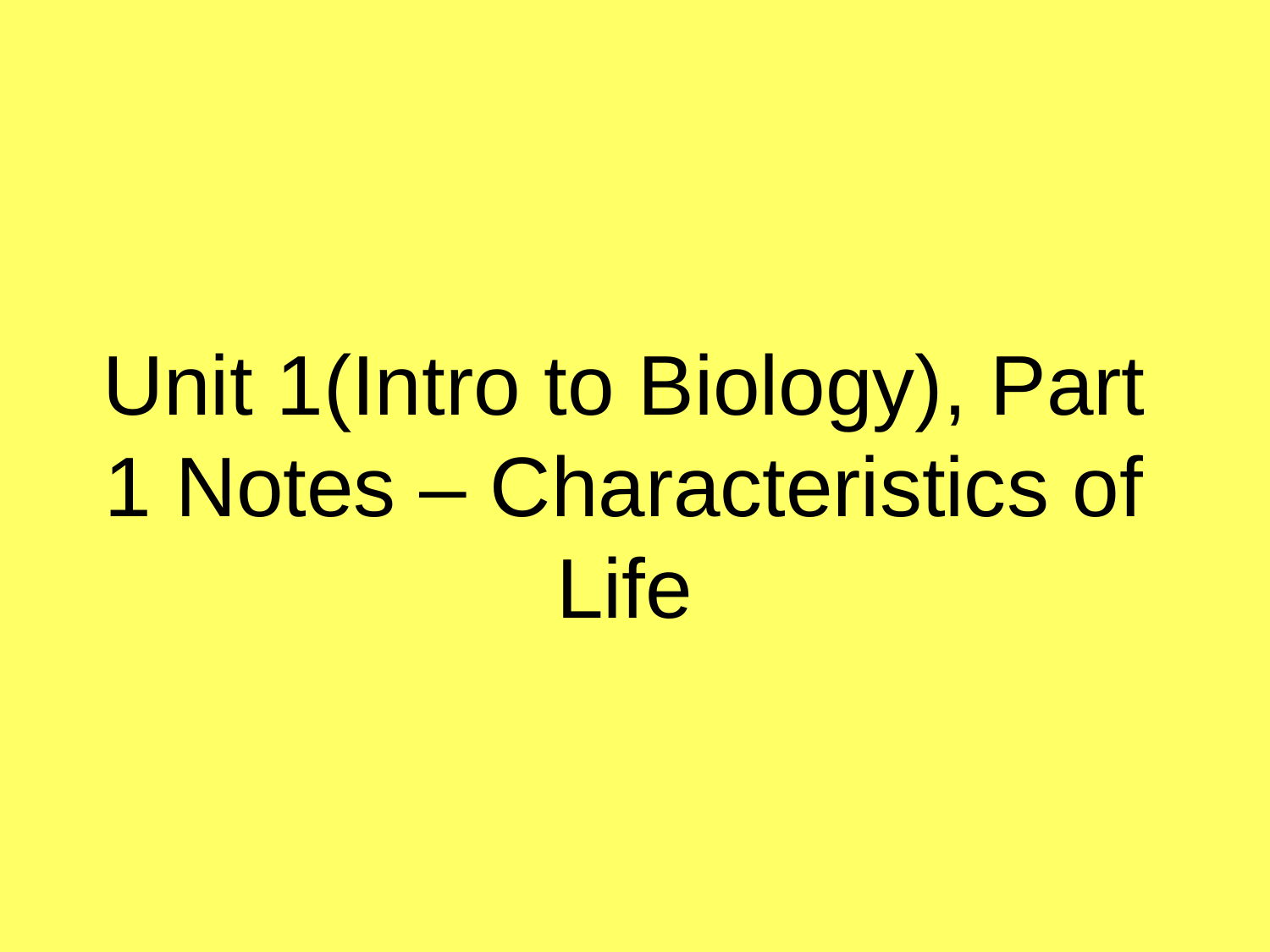

# Unit 1(Intro to Biology), Part 1 Notes – Characteristics of Life